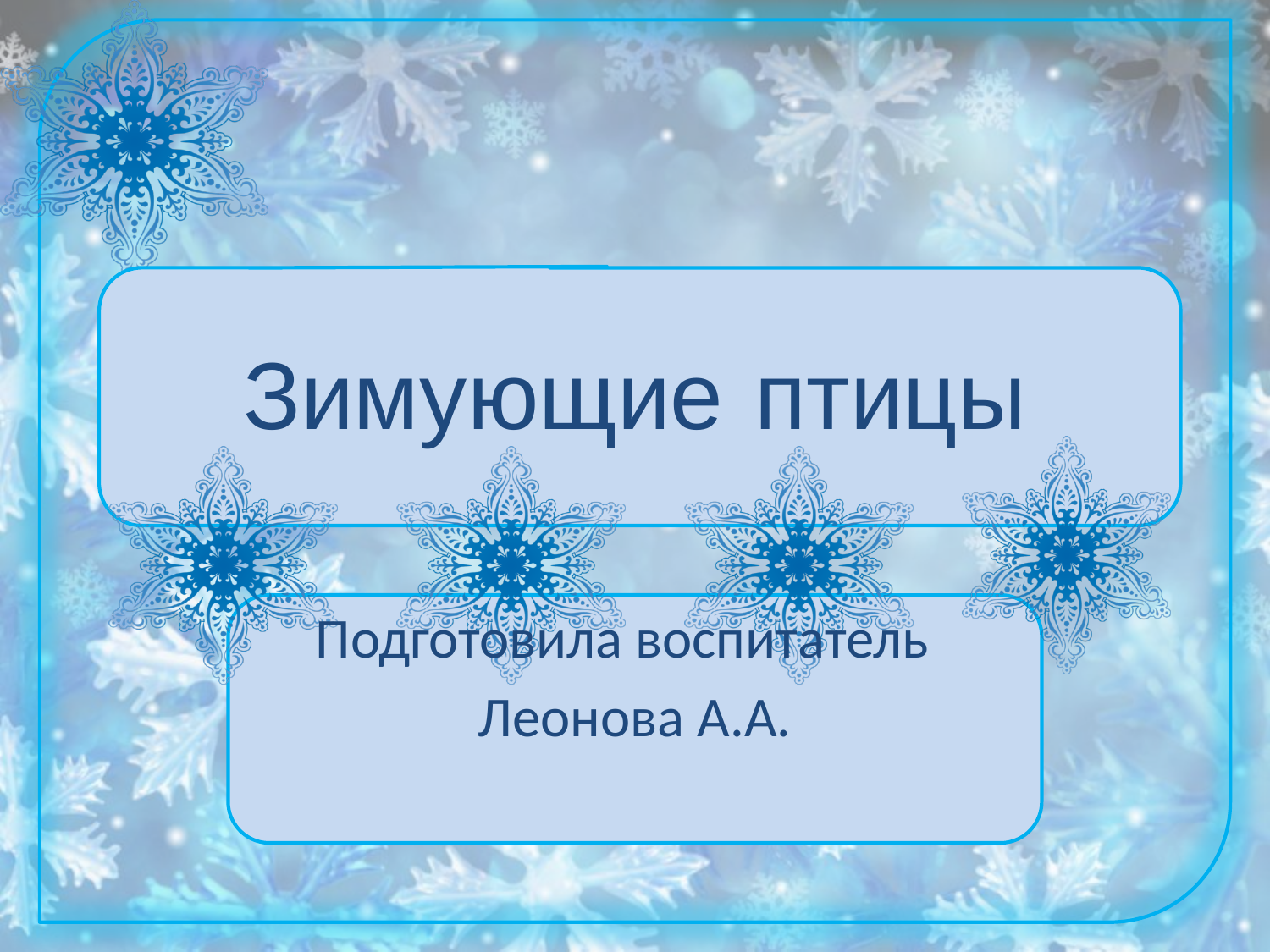

# Зимующие птицы
Подготовила воспитатель
Леонова А.А.